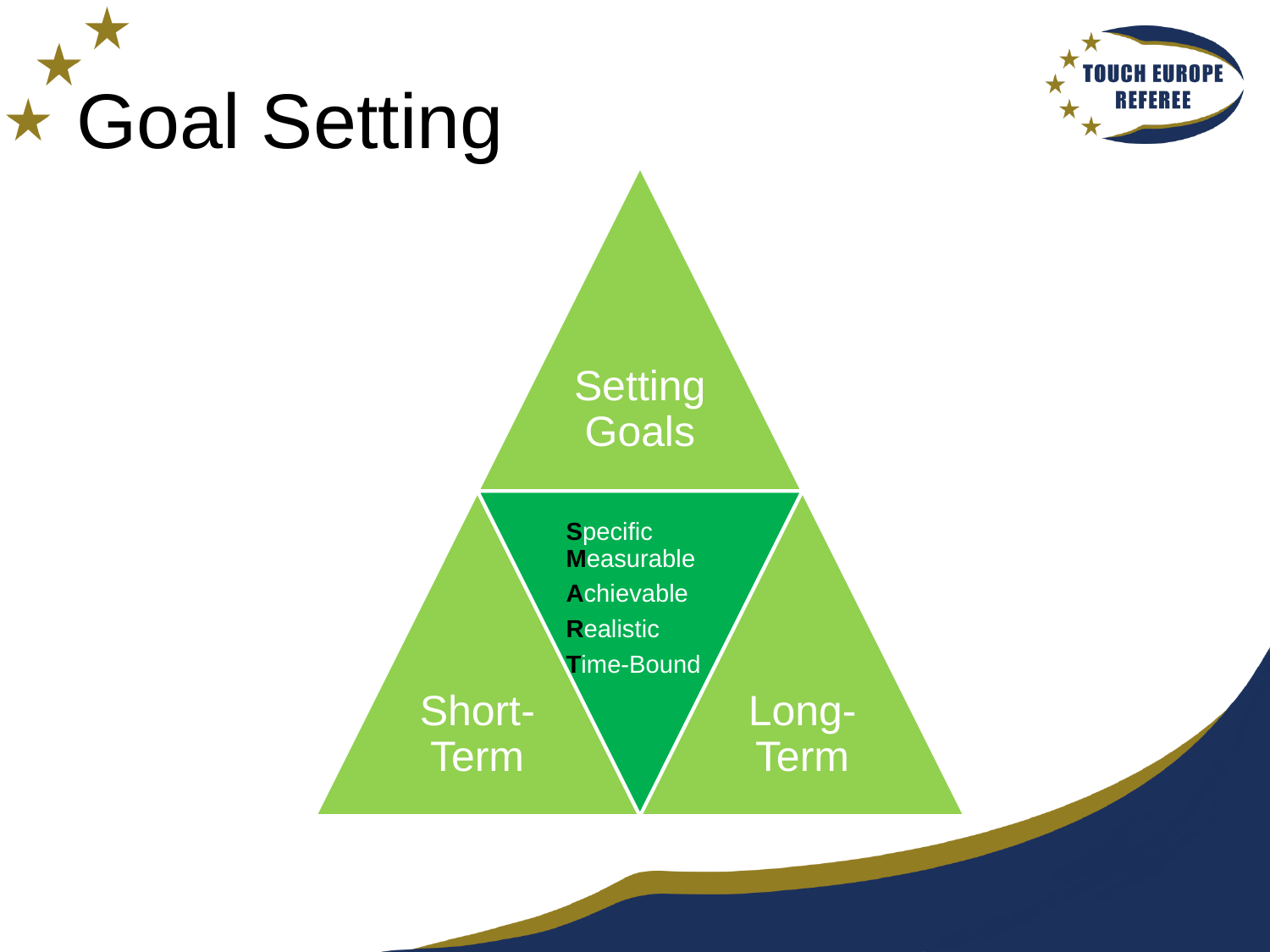

# Goal Setting

Setting Goals

Specific
Measurable
Achievable
Realistic
Time-Bound

Short-Term
Long-Term